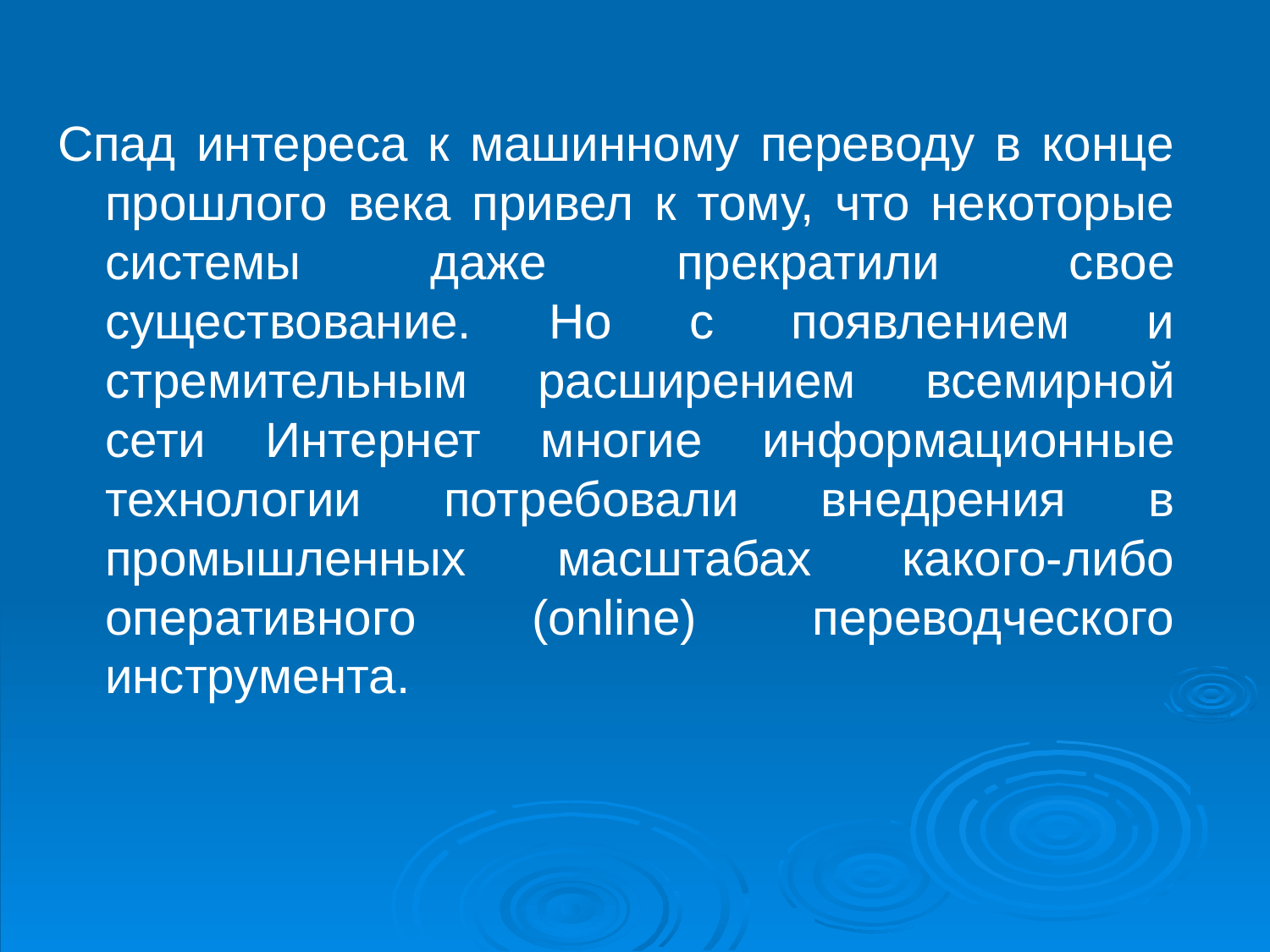

Спад интереса к машинному переводу в конце прошлого века привел к тому, что некоторые системы даже прекратили свое существование. Но с появлением и стремительным расширением всемирной сети Интернет многие информационные технологии потребовали внедрения в промышленных масштабах какого-либо оперативного (online) переводческого инструмента.